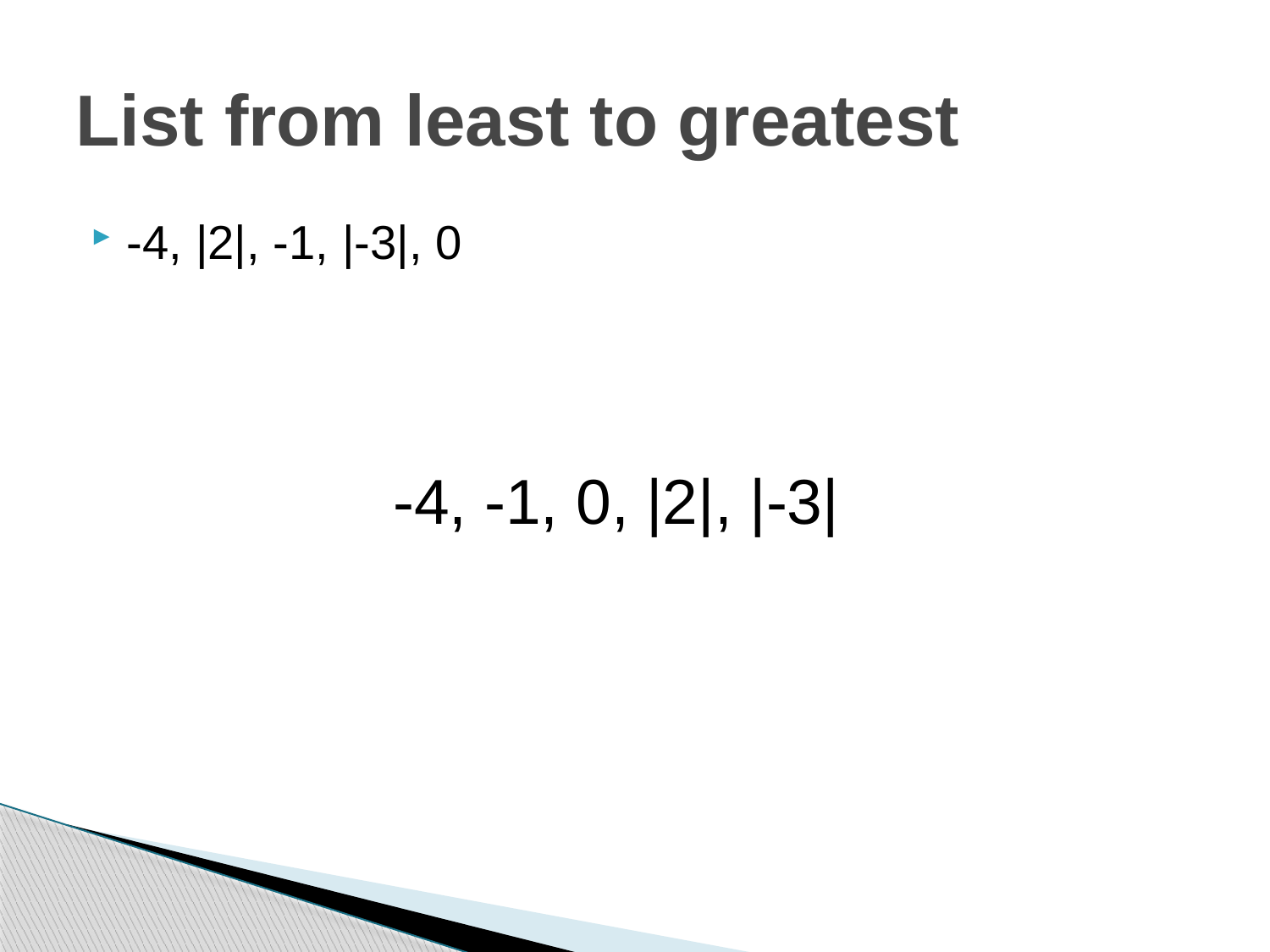

# List from least to greatest
-4, |2|, -1, |-3|, 0

-4, -1, 0, |2|, |-3|